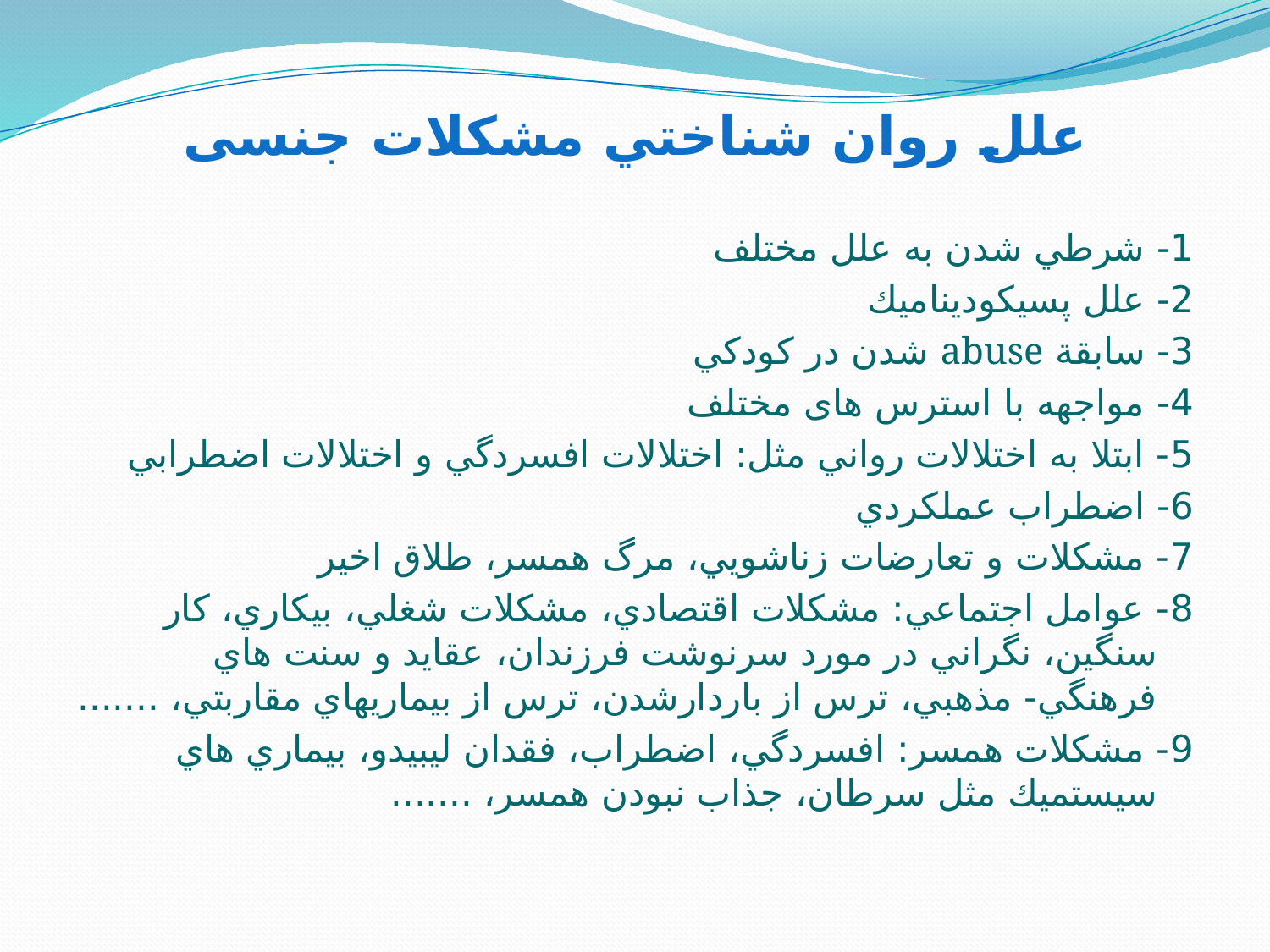

علل روان شناختي مشکلات جنسی

1- شرطي شدن به علل مختلف
2- علل پسيكوديناميك
3- سابقة abuse شدن در كودكي
4- مواجهه با استرس های مختلف
5- ابتلا به اختلالات رواني مثل: اختلالات افسردگي و اختلالات اضطرابي
6- اضطراب عملكردي
7- مشكلات و تعارضات زناشويي، مرگ همسر، طلاق اخير
8- عوامل اجتماعي: مشكلات اقتصادي، مشكلات شغلي، بيكاري، كار سنگين، نگراني در مورد سرنوشت فرزندان، عقايد و سنت هاي فرهنگي- مذهبي، ترس از باردارشدن، ترس از بيماريهاي مقاربتي، .......
9- مشكلات همسر: افسردگي، اضطراب، فقدان ليبيدو، بيماري هاي سيستميك مثل سرطان، جذاب نبودن همسر، .......

#